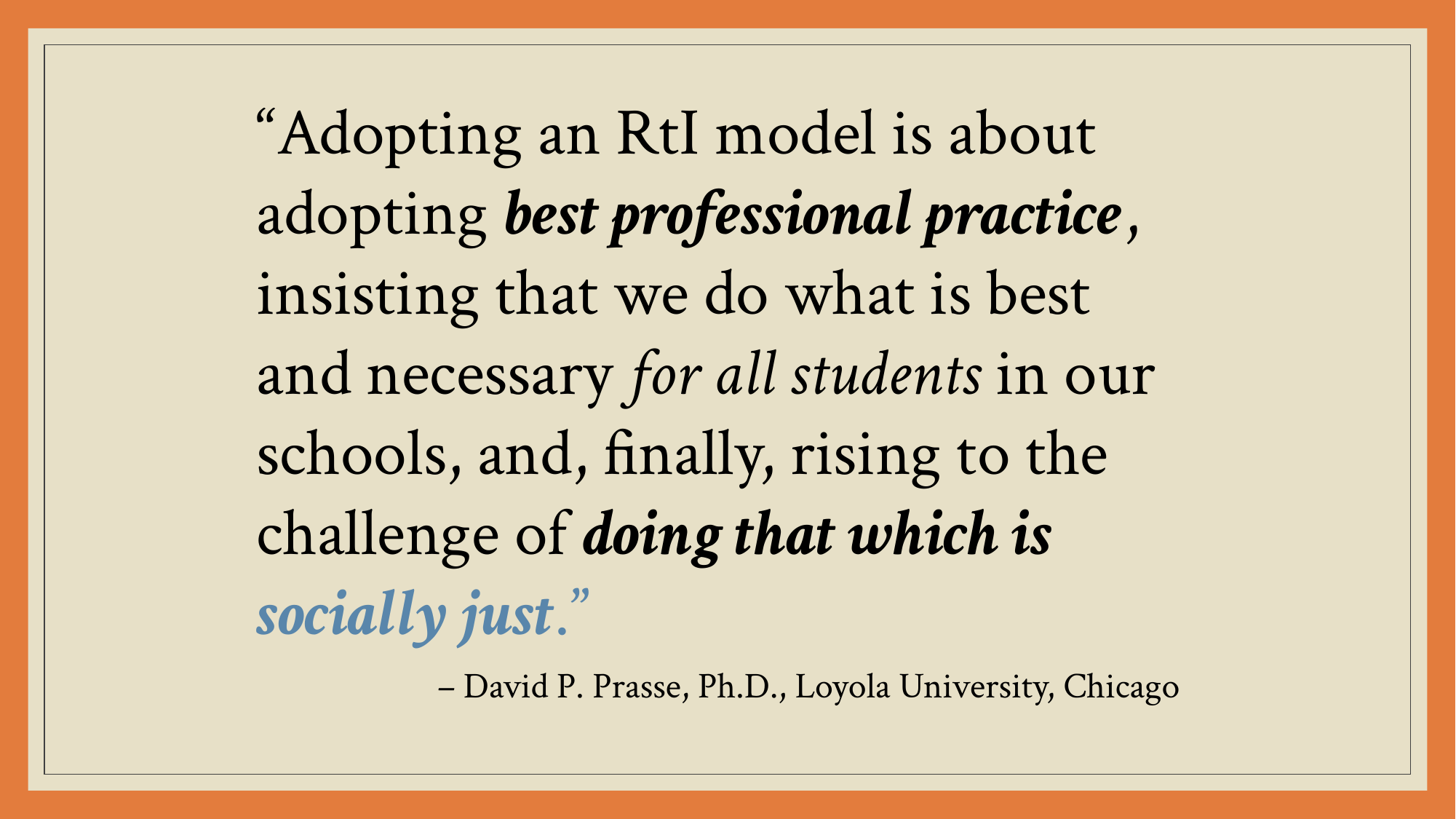

“Adopting an RtI model is about adopting best professional practice, insisting that we do what is best and necessary for all students in our schools, and, finally, rising to the challenge of doing that which is socially just.”
 – David P. Prasse, Ph.D., Loyola University, Chicago

Slk – df